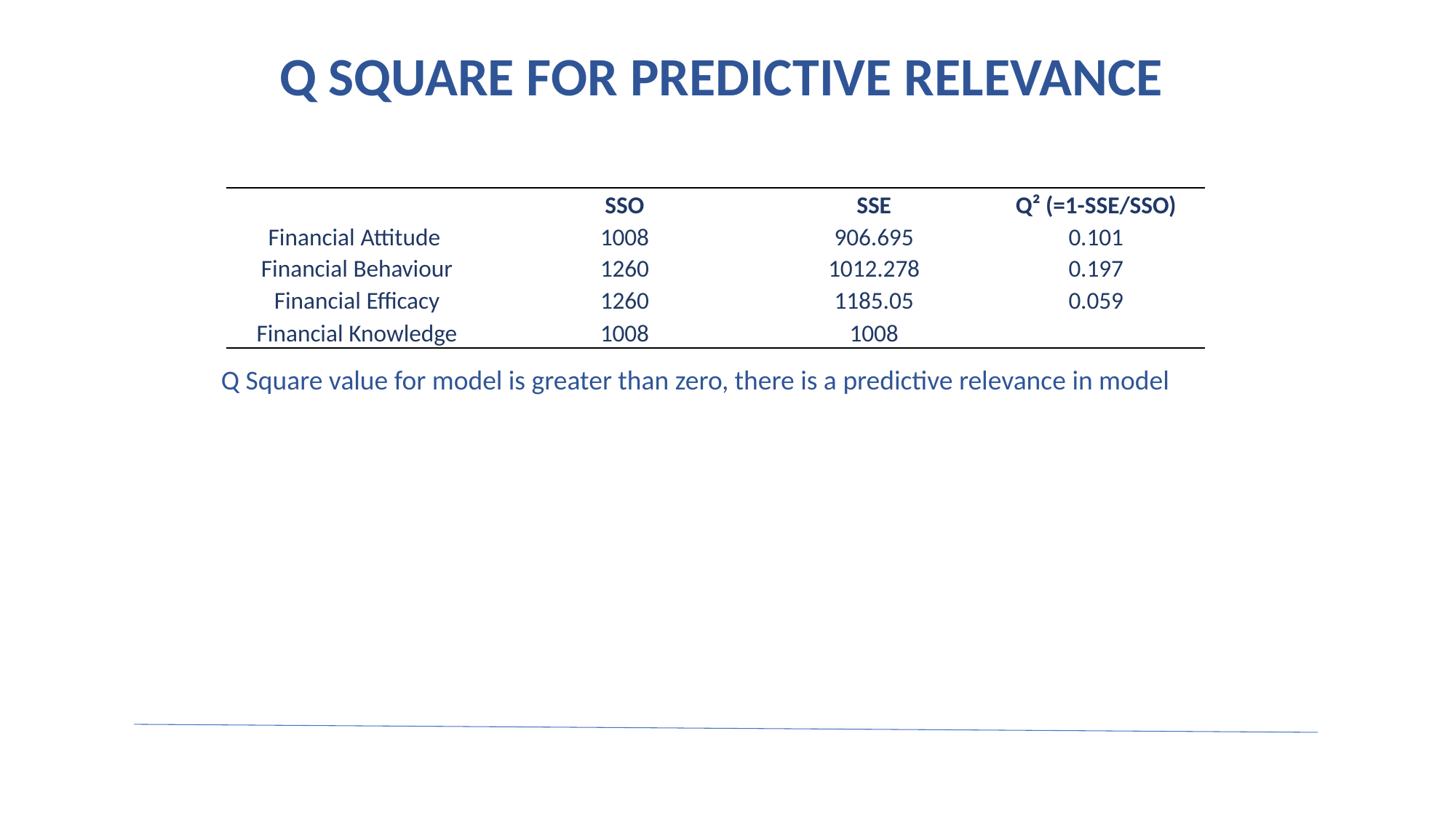

# Q SQUARE FOR PREDICTIVE RELEVANCE
|  | SSO | SSE | Q² (=1-SSE/SSO) |
| --- | --- | --- | --- |
| Financial Attitude | 1008 | 906.695 | 0.101 |
| Financial Behaviour | 1260 | 1012.278 | 0.197 |
| Financial Efficacy | 1260 | 1185.05 | 0.059 |
| Financial Knowledge | 1008 | 1008 |  |
Q Square value for model is greater than zero, there is a predictive relevance in model